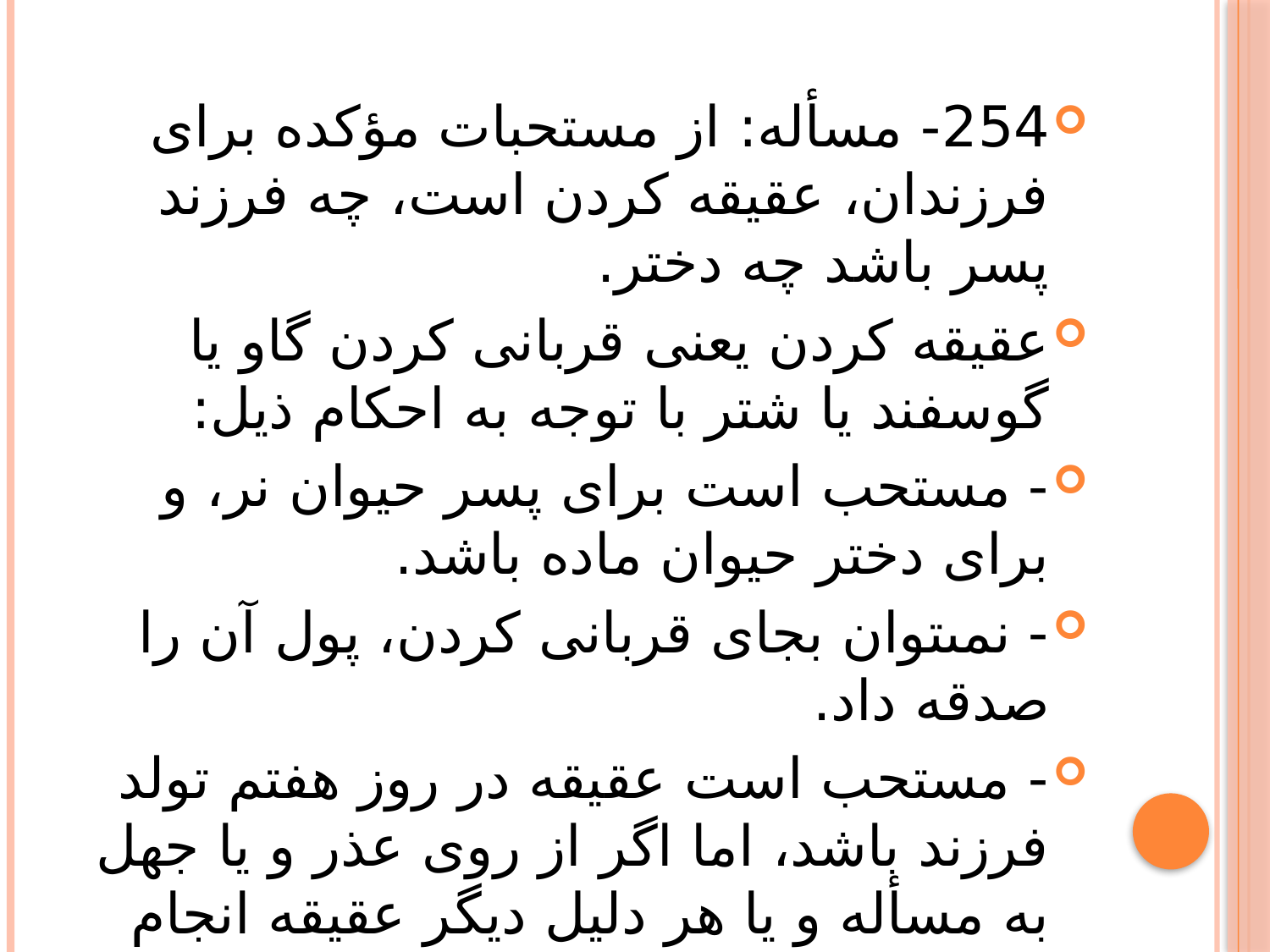

#
254- مسأله: از مستحبات مؤكده براى فرزندان، عقيقه كردن است، چه فرزند پسر باشد چه دختر.
عقيقه كردن يعنى قربانى كردن گاو يا گوسفند يا شتر با توجه به احكام ذيل:
- مستحب است براى پسر حيوان نر، و براى دختر حيوان ماده باشد.
- نمى‏توان بجاى قربانى كردن، پول آن را صدقه داد.
- مستحب است عقيقه در روز هفتم تولد فرزند باشد، اما اگر از روى عذر و يا جهل به مسأله و يا هر دليل ديگر عقيقه انجام نشد، هر موقع بعد از تولد فرزند مى‏تواند قربانى كند.